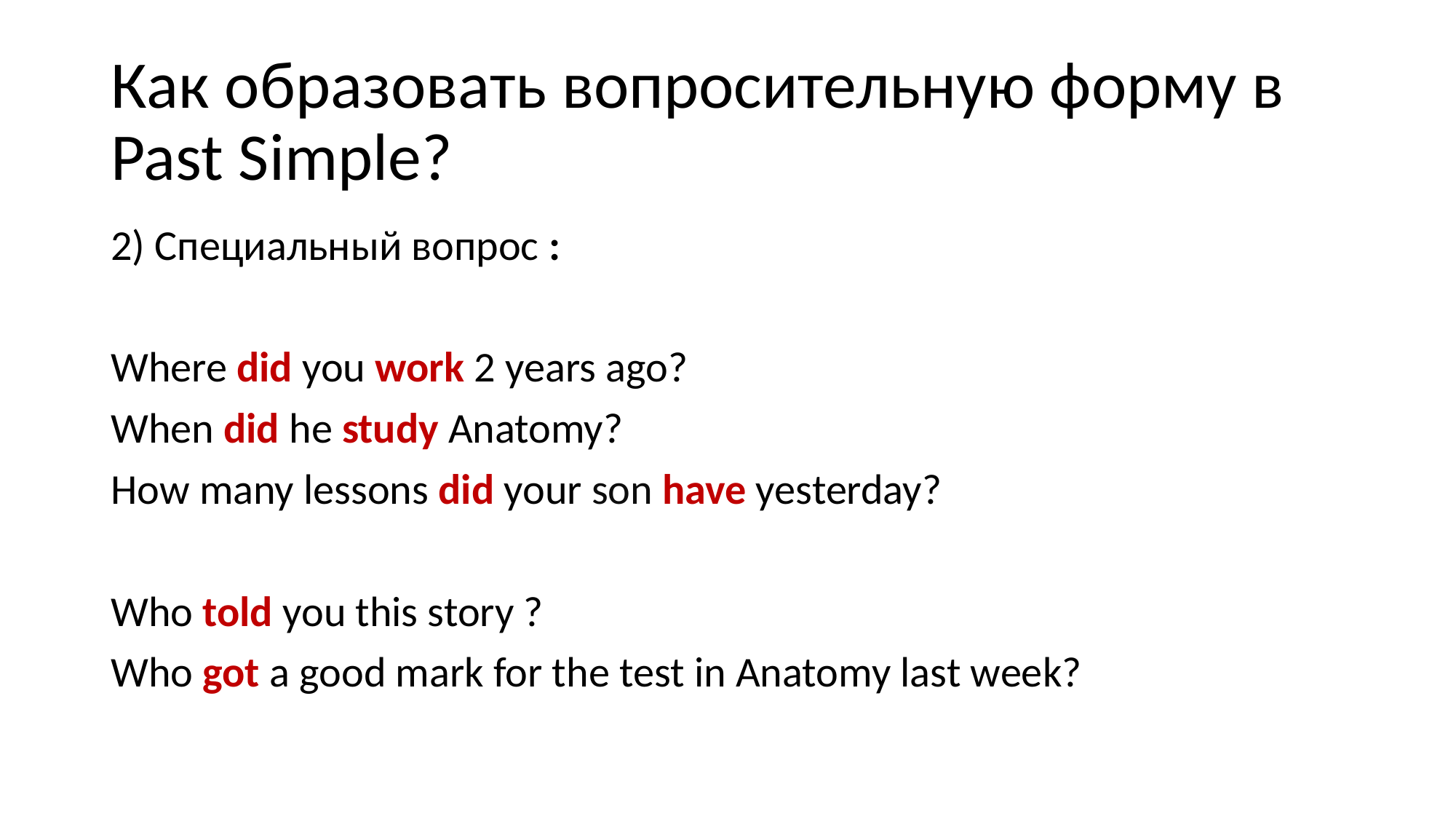

# Как образовать вопросительную форму в Past Simple?
2) Специальный вопрос :

Where did you work 2 years ago?
When did he study Anatomy?
How many lessons did your son have yesterday?

Who told you this story ?
Who got a good mark for the test in Anatomy last week?